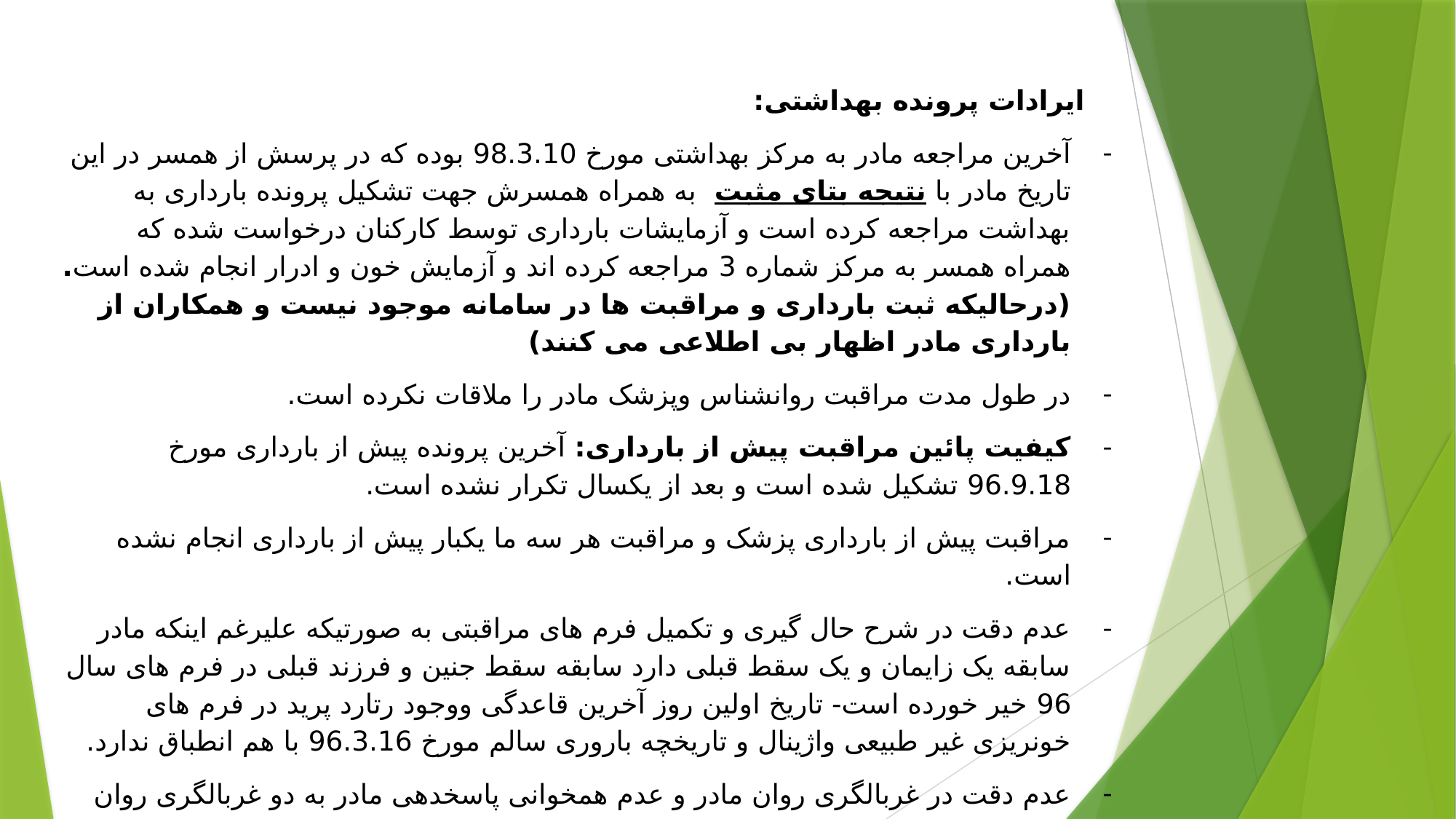

ایرادات پرونده بهداشتی:
آخرین مراجعه مادر به مرکز بهداشتی مورخ 98.3.10 بوده که در پرسش از همسر در این تاریخ مادر با نتیجه بتای مثبت  به همراه همسرش جهت تشکیل پرونده بارداری به بهداشت مراجعه کرده است و آزمایشات بارداری توسط کارکنان درخواست شده که همراه همسر به مرکز شماره 3 مراجعه کرده اند و آزمایش خون و ادرار انجام شده است. (درحالیکه ثبت بارداری و مراقبت ها در سامانه موجود نیست و همکاران از بارداری مادر اظهار بی اطلاعی می کنند)
در طول مدت مراقبت روانشناس وپزشک مادر را ملاقات نکرده است.
کیفیت پائین مراقبت پیش از بارداری: آخرین پرونده پیش از بارداری مورخ 96.9.18 تشکیل شده است و بعد از یکسال تکرار نشده است.
مراقبت پیش از بارداری پزشک و مراقبت هر سه ما یکبار پیش از بارداری انجام نشده است.
عدم دقت در شرح حال گیری و تکمیل فرم های مراقبتی به صورتیکه علیرغم اینکه مادر سابقه یک زایمان و یک سقط قبلی دارد سابقه سقط جنین و فرزند قبلی در فرم های سال 96 خیر خورده است- تاریخ اولین روز آخرین قاعدگی ووجود رتارد پرید در فرم های خونریزی غیر طبیعی واژینال و تاریخچه باروری سالم مورخ 96.3.16 با هم انطباق ندارد.
عدم دقت در غربالگری روان مادر و عدم همخوانی پاسخدهی مادر به دو غربالگری روان در فاصله سه ماه توسط دو فرد مجزا (با توجه به وجود زمینه های مختلف روانی در مادر متوفی، منفی شدن نتیجه غربالگری روان منطقی به نظر نمی رسد و به نظر می رسد غربالگری روان به درستی انجام نشده است).
#